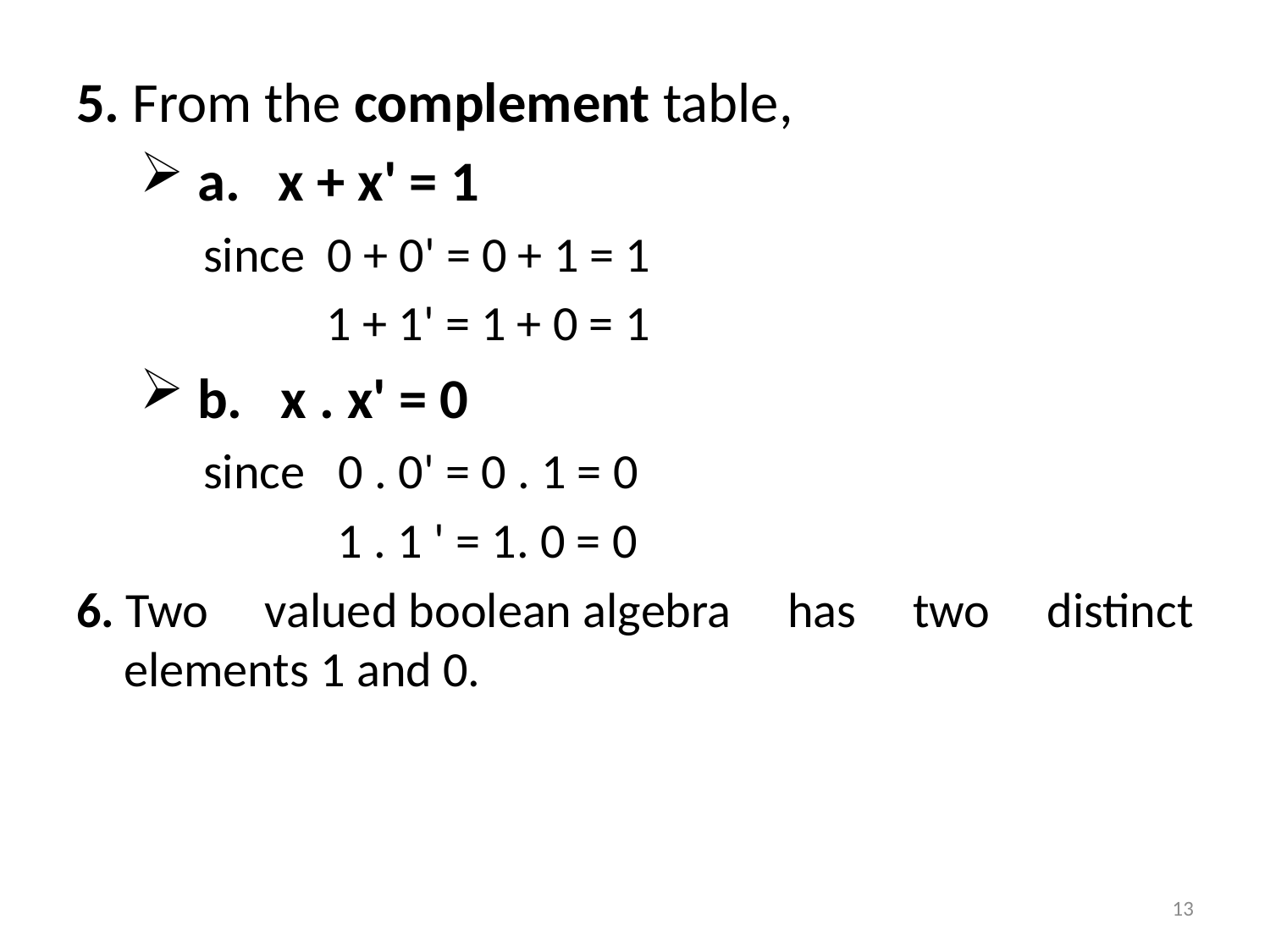

5. From the complement table,
 a.   x + x' = 1
since  0 + 0' = 0 + 1 = 1
           1 + 1' = 1 + 0 = 1
 b.   x . x' = 0
since   0 . 0' = 0 . 1 = 0
            1 . 1 ' = 1. 0 = 0
6. Two valued boolean algebra has two distinct elements 1 and 0.

13